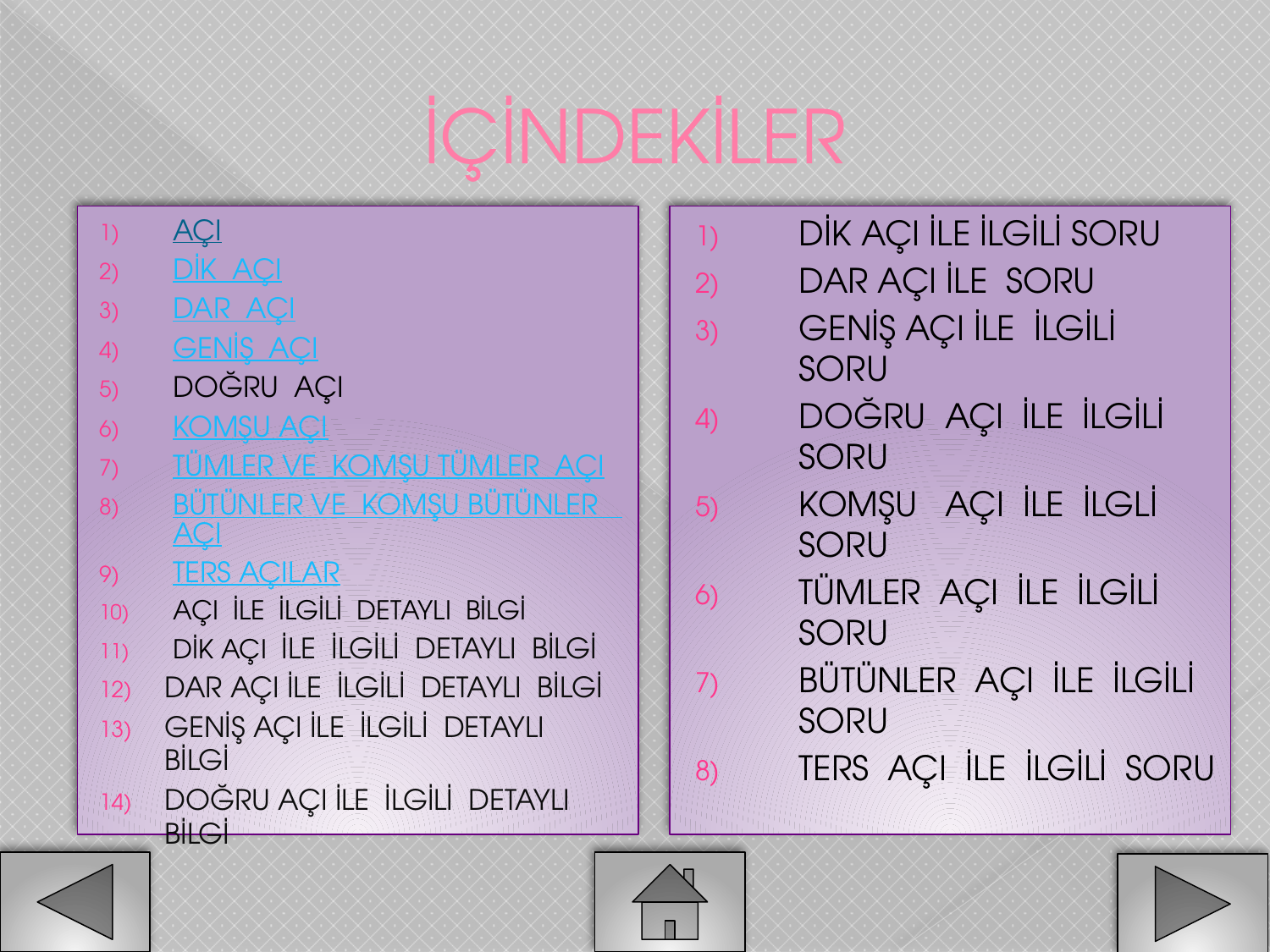

# İÇİNDEKİLER
AÇI
DİK  AÇI
DAR  AÇI
GENİŞ  AÇI
DOĞRU  AÇI
KOMŞU AÇI
TÜMLER VE  KOMŞU TÜMLER  AÇI
BÜTÜNLER VE  KOMŞU BÜTÜNLER   AÇI
TERS AÇILAR
AÇI  İLE  İLGİLİ  DETAYLI  BİLGİ
DİK AÇI  İLE  İLGİLİ  DETAYLI  BİLGİ
DAR AÇI İLE  İLGİLİ  DETAYLI  BİLGİ
GENİŞ AÇI İLE  İLGİLİ  DETAYLI  BİLGİ
DOĞRU AÇI İLE  İLGİLİ  DETAYLI  BİLGİ

DİK AÇI İLE İLGİLİ SORU
DAR AÇI İLE  SORU
GENİŞ AÇI İLE  İLGİLİ  SORU
DOĞRU  AÇI  İLE  İLGİLİ  SORU
KOMŞU   AÇI  İLE  İLGLİ  SORU
TÜMLER  AÇI  İLE  İLGİLİ SORU
BÜTÜNLER  AÇI  İLE  İLGİLİ  SORU
TERS  AÇI  İLE  İLGİLİ  SORU